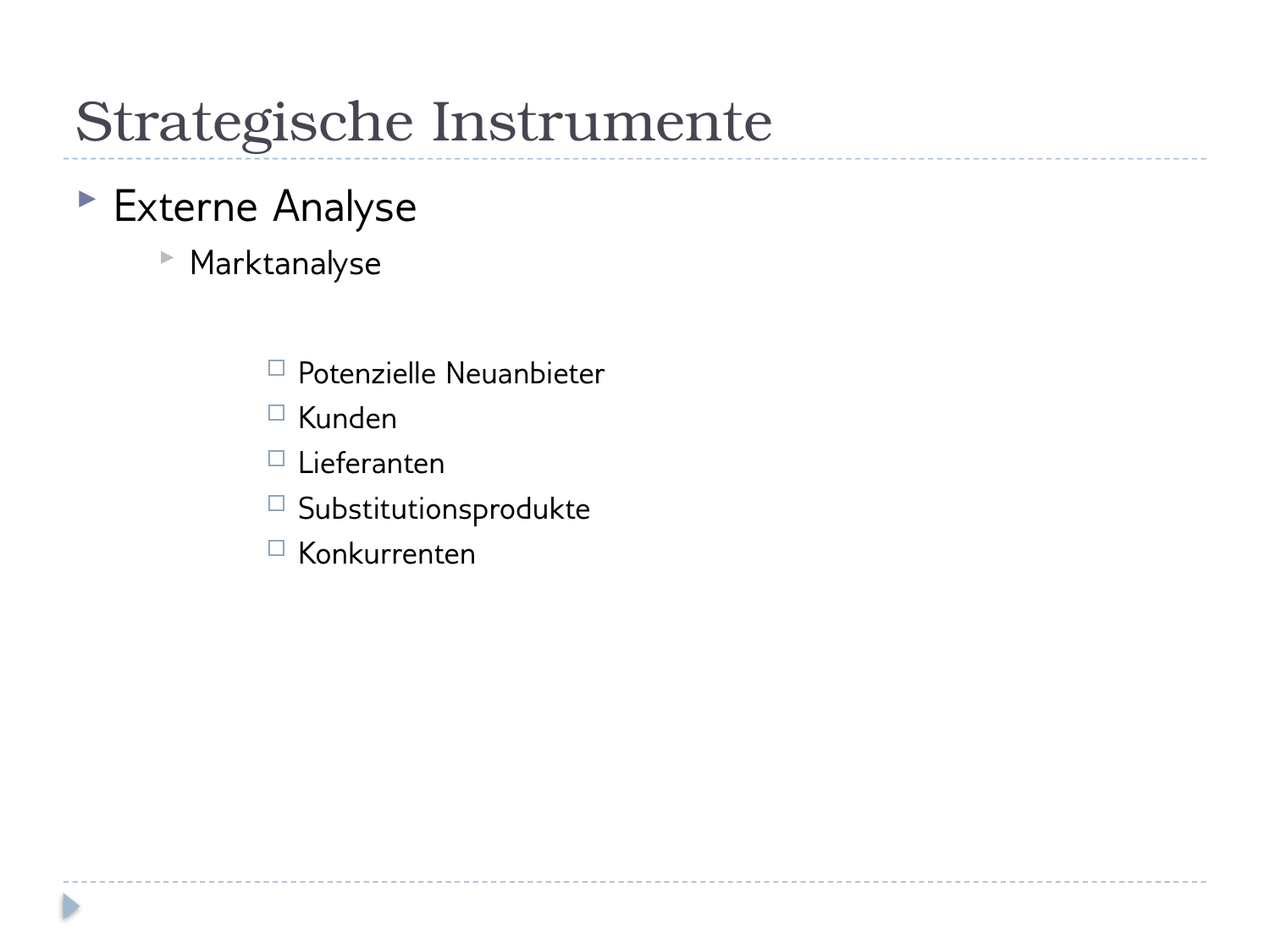

Strategische Instrumente
Externe Analyse
Marktanalyse

Potenzielle Neuanbieter
Kunden
Lieferanten
Substitutionsprodukte
Konkurrenten